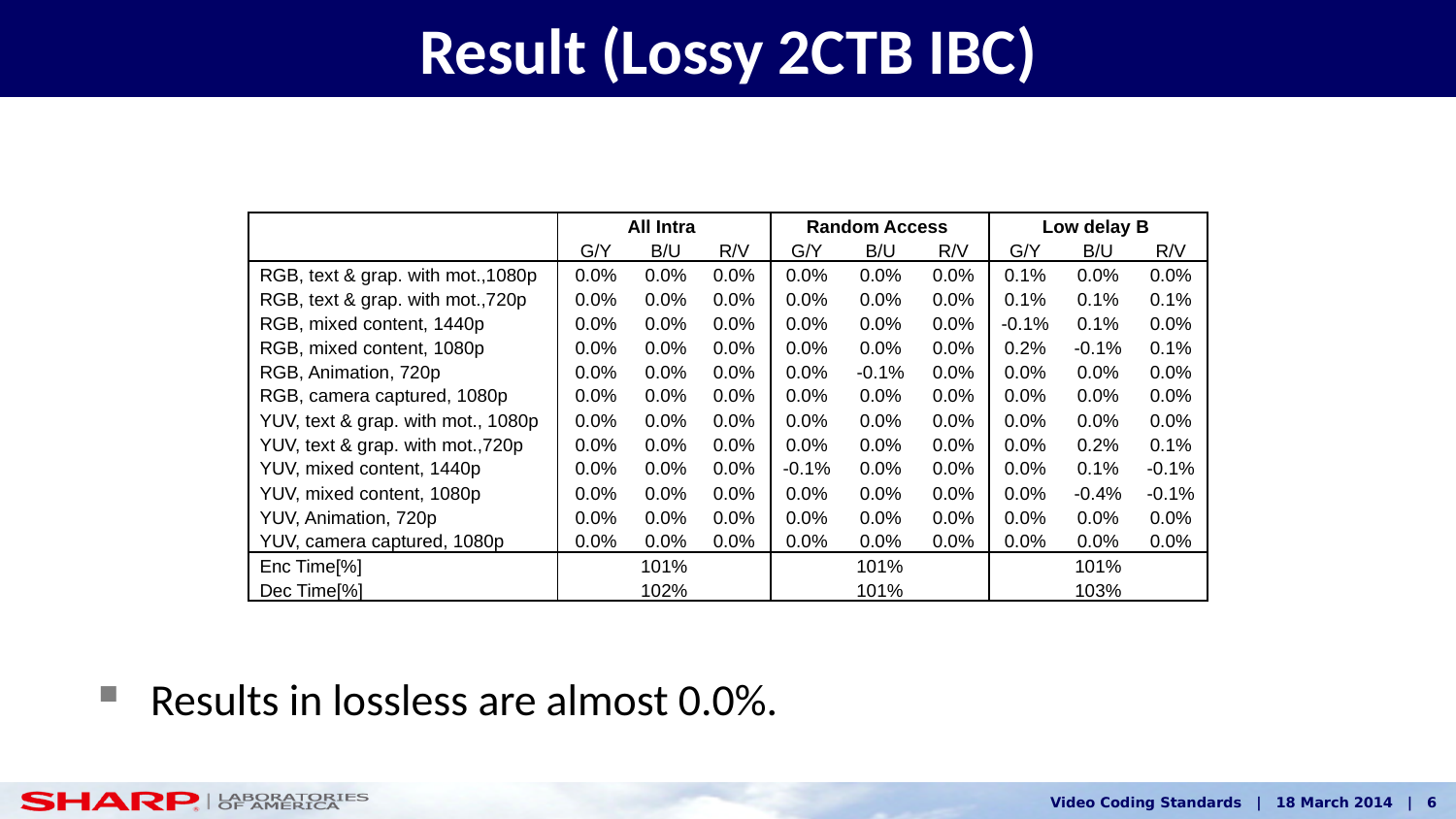

# Result (Lossy 2CTB IBC)
|  | All Intra |  |  | Random Access |  |  | Low delay B |  |  |
| --- | --- | --- | --- | --- | --- | --- | --- | --- | --- |
|  | G/Y | B/U | R/V | G/Y | B/U | R/V | G/Y | B/U | R/V |
| RGB, text & grap. with mot.,1080p | 0.0% | 0.0% | 0.0% | 0.0% | 0.0% | 0.0% | 0.1% | 0.0% | 0.0% |
| RGB, text & grap. with mot.,720p | 0.0% | 0.0% | 0.0% | 0.0% | 0.0% | 0.0% | 0.1% | 0.1% | 0.1% |
| RGB, mixed content, 1440p | 0.0% | 0.0% | 0.0% | 0.0% | 0.0% | 0.0% | -0.1% | 0.1% | 0.0% |
| RGB, mixed content, 1080p | 0.0% | 0.0% | 0.0% | 0.0% | 0.0% | 0.0% | 0.2% | -0.1% | 0.1% |
| RGB, Animation, 720p | 0.0% | 0.0% | 0.0% | 0.0% | -0.1% | 0.0% | 0.0% | 0.0% | 0.0% |
| RGB, camera captured, 1080p | 0.0% | 0.0% | 0.0% | 0.0% | 0.0% | 0.0% | 0.0% | 0.0% | 0.0% |
| YUV, text & grap. with mot., 1080p | 0.0% | 0.0% | 0.0% | 0.0% | 0.0% | 0.0% | 0.0% | 0.0% | 0.0% |
| YUV, text & grap. with mot.,720p | 0.0% | 0.0% | 0.0% | 0.0% | 0.0% | 0.0% | 0.0% | 0.2% | 0.1% |
| YUV, mixed content, 1440p | 0.0% | 0.0% | 0.0% | -0.1% | 0.0% | 0.0% | 0.0% | 0.1% | -0.1% |
| YUV, mixed content, 1080p | 0.0% | 0.0% | 0.0% | 0.0% | 0.0% | 0.0% | 0.0% | -0.4% | -0.1% |
| YUV, Animation, 720p | 0.0% | 0.0% | 0.0% | 0.0% | 0.0% | 0.0% | 0.0% | 0.0% | 0.0% |
| YUV, camera captured, 1080p | 0.0% | 0.0% | 0.0% | 0.0% | 0.0% | 0.0% | 0.0% | 0.0% | 0.0% |
| Enc Time[%] | 101% |  |  | 101% |  |  | 101% |  |  |
| Dec Time[%] | 102% |  |  | 101% |  |  | 103% |  |  |
Results in lossless are almost 0.0%.